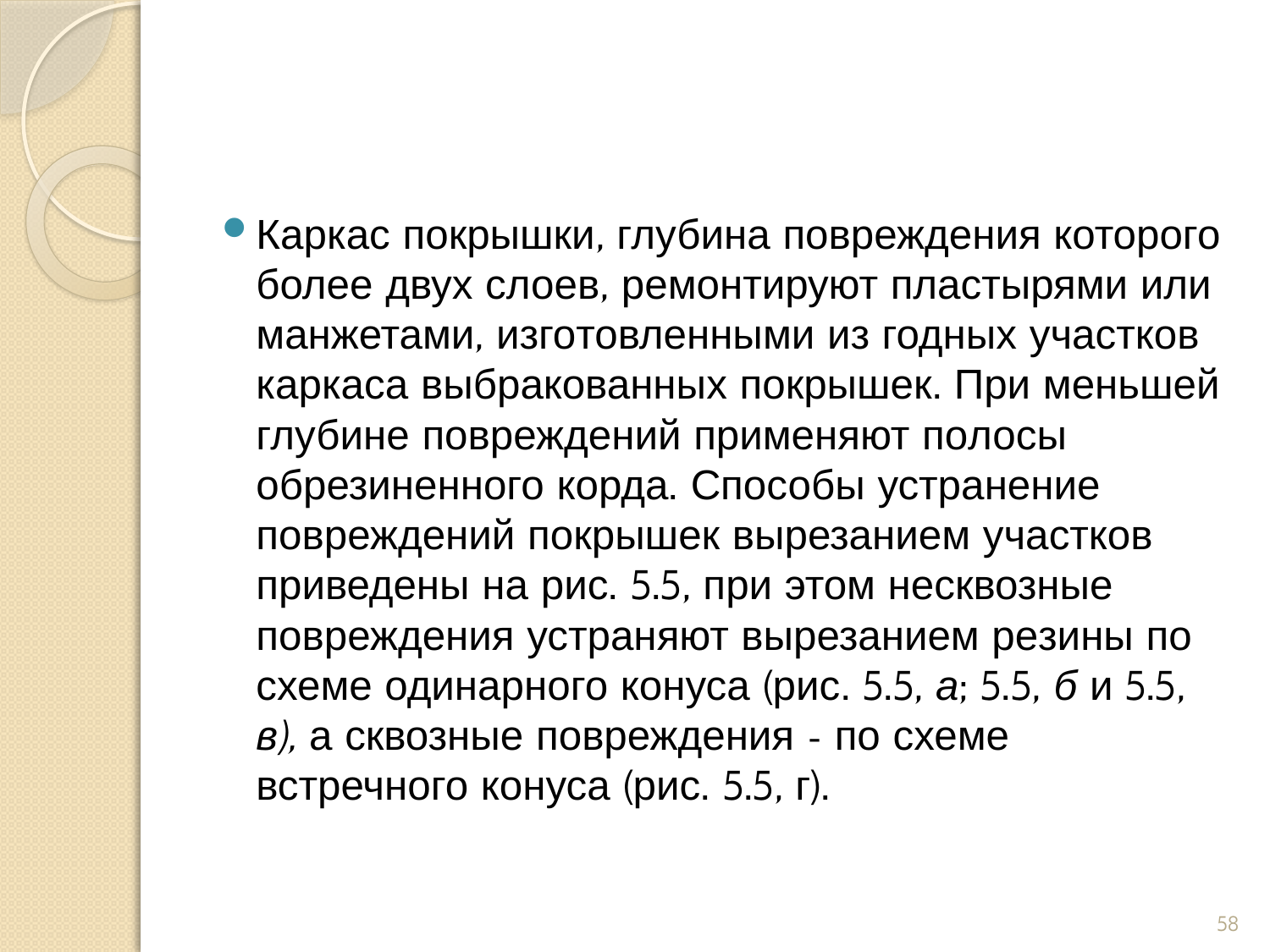

Каркас покрышки, глубина повреждения которого более двух слоев, ремонтируют пластырями или манжетами, изго­товленными из годных участков каркаса выбракованных по­крышек. При меньшей глубине повреждений применяют по­лосы обрезиненного корда. Способы устранение повреждений покрышек вырезанием участков приведены на рис. 5.5, при этом несквозные повреждения устраняют вырезанием ре­зины по схеме одинарного конуса (рис. 5.5, а; 5.5, б и 5.5, в), а сквозные повреждения - по схеме встречного конуса (рис. 5.5, г).
58